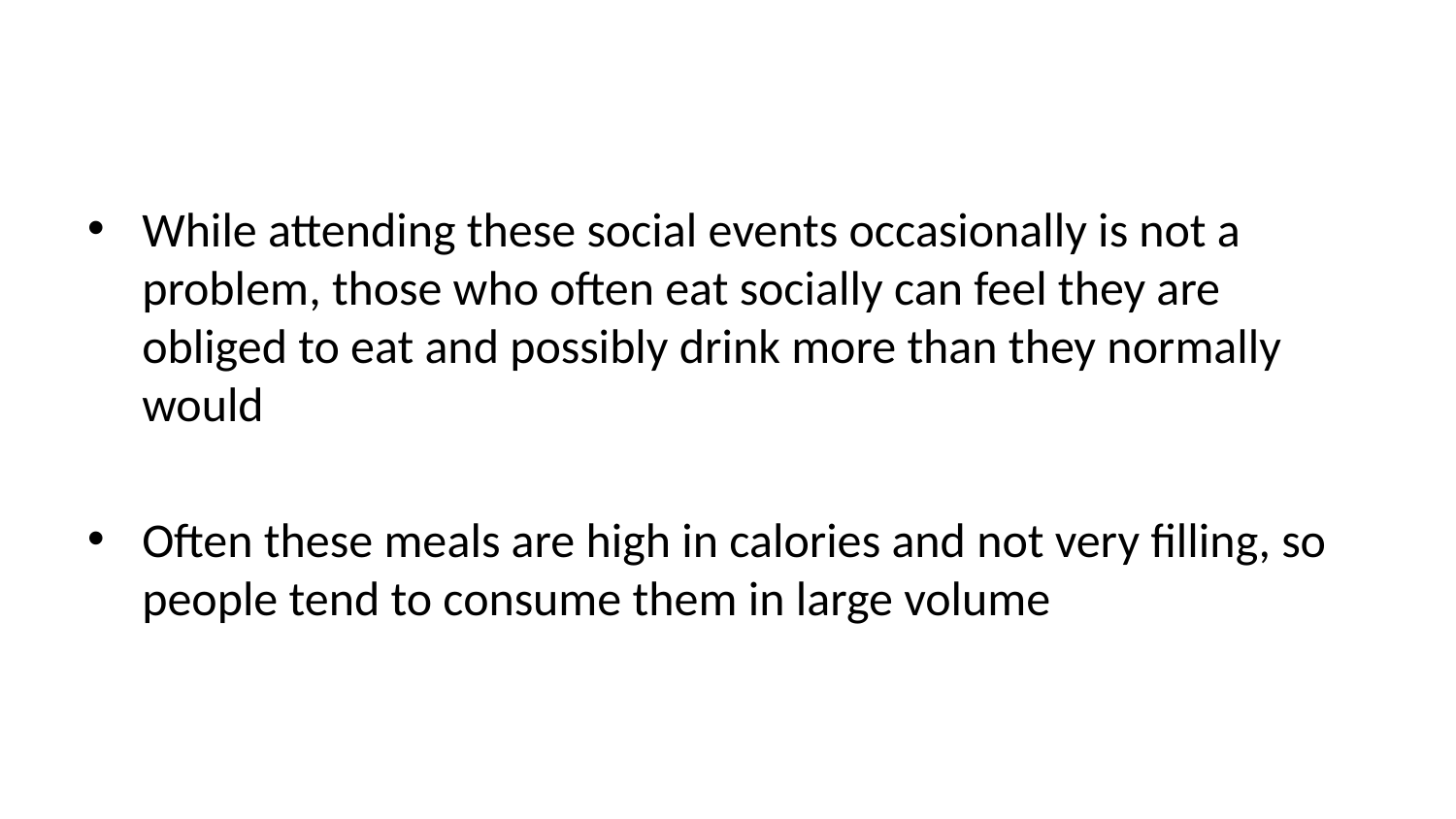

While attending these social events occasionally is not a problem, those who often eat socially can feel they are obliged to eat and possibly drink more than they normally would

Often these meals are high in calories and not very filling, so people tend to consume them in large volume